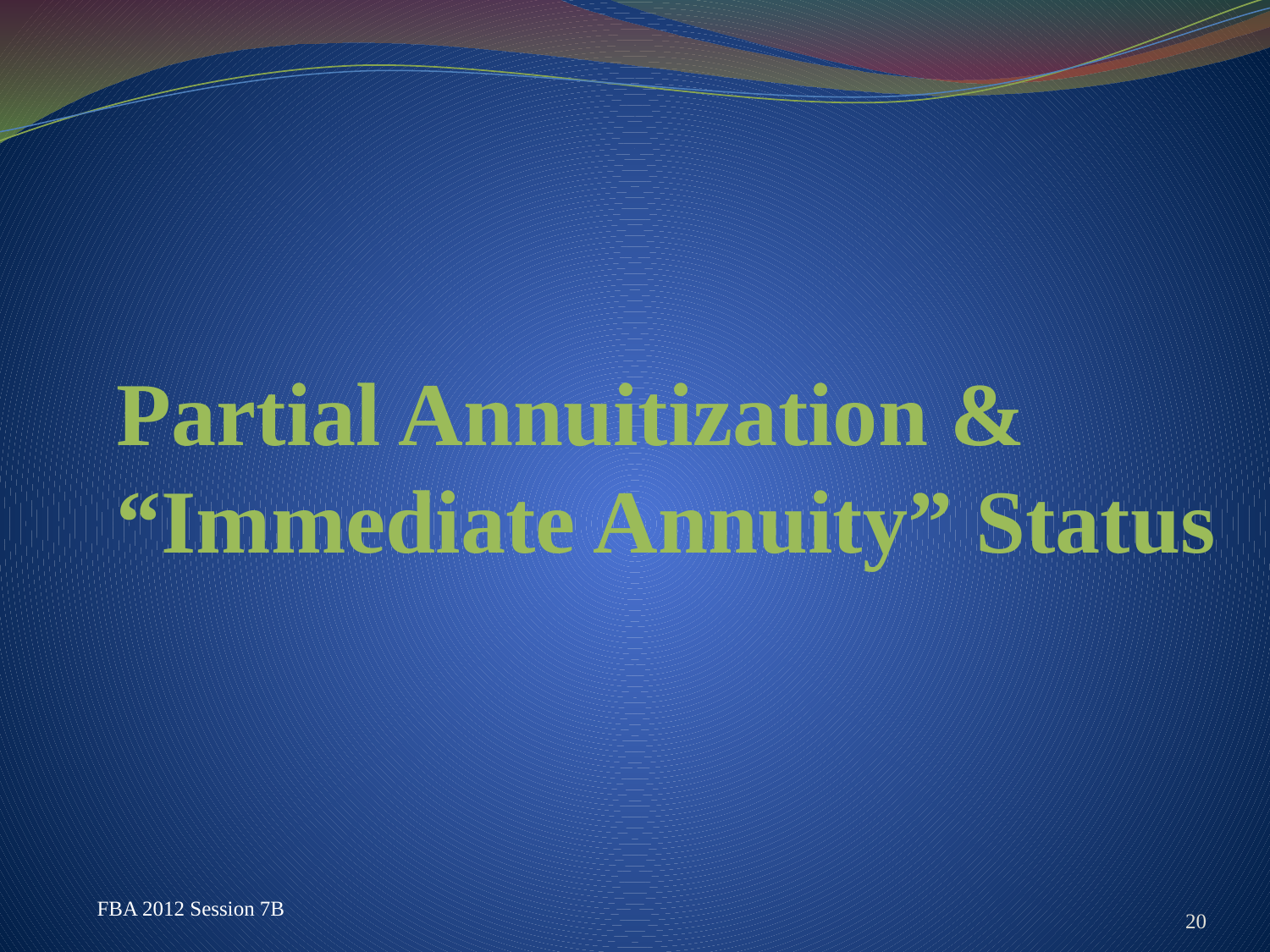

Partial Annuitization & “Immediate Annuity” Status
20
FBA 2012 Session 7B